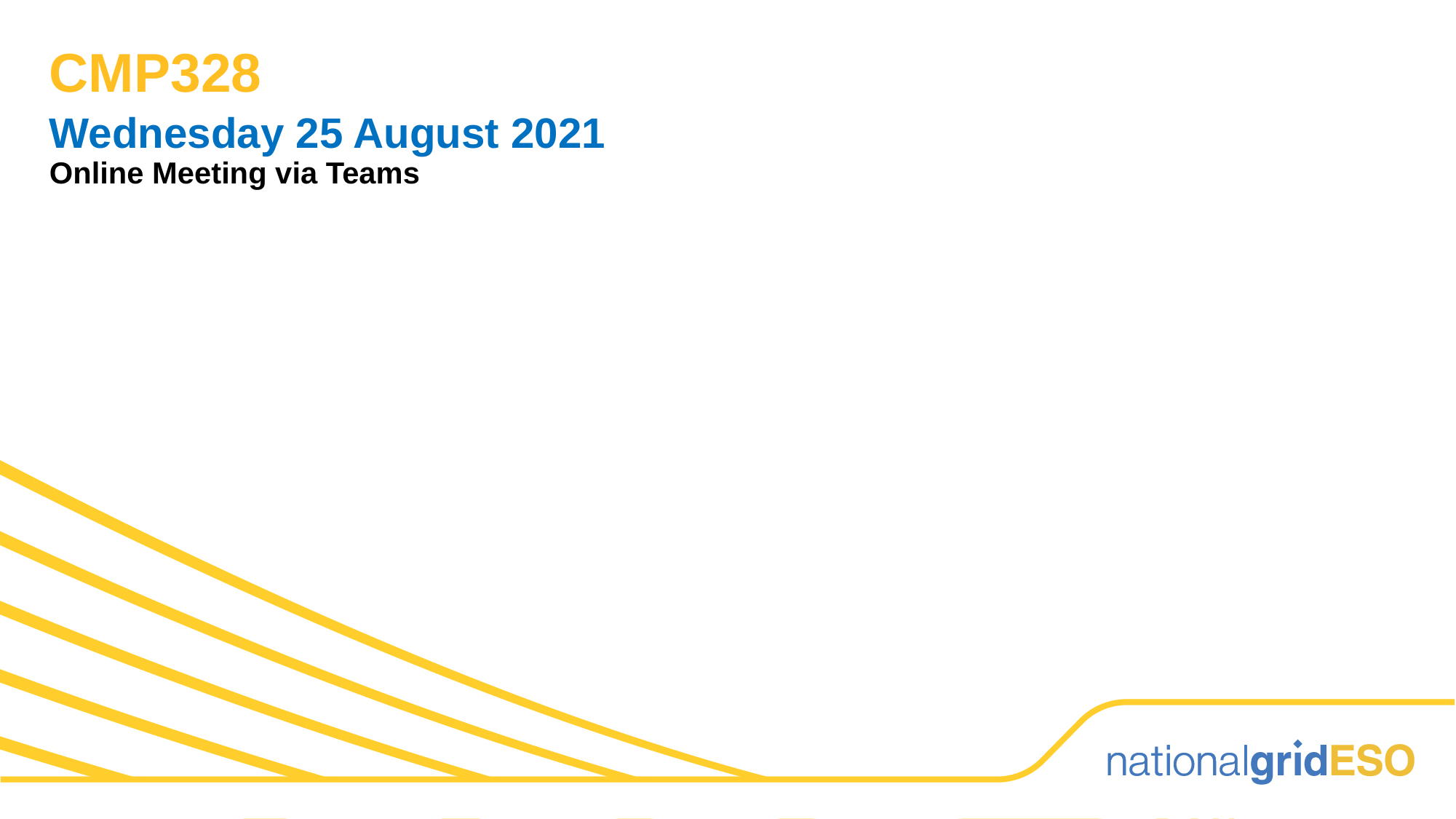

CMP328
# Wednesday 25 August 2021
Online Meeting via Teams